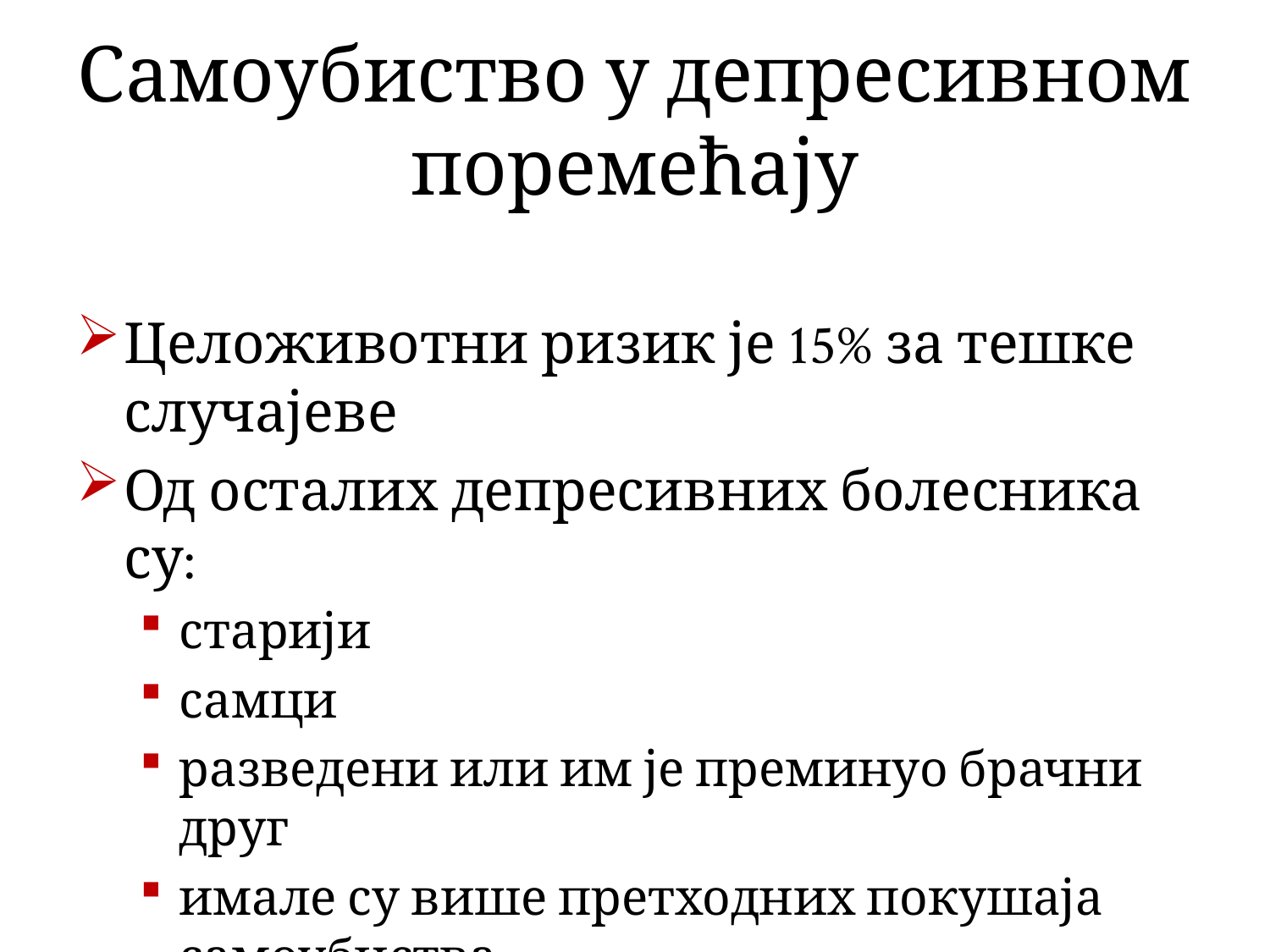

# Самоубиство у депресивном поремећају

Целоживотни ризик је 15% за тешке случајеве
Од осталих депресивних болесника су:
старији
самци
разведени или им је преминуо брачни друг
имале су више претходних покушаја самоубиства